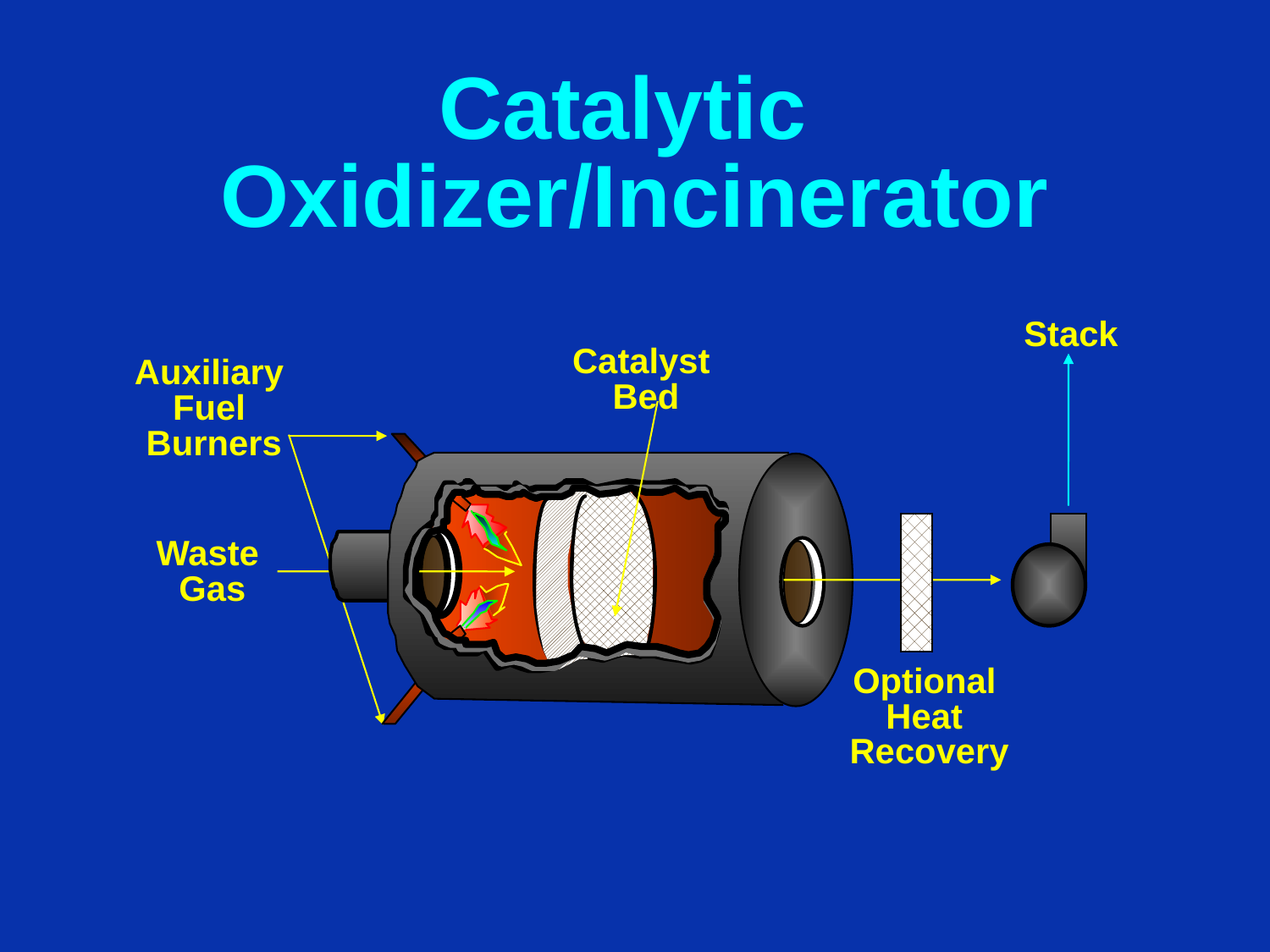

Catalytic
Oxidizer/Incinerator
Stack
Catalyst
Bed
Auxiliary
Fuel
Burners

Waste
Gas
Optional
Heat
Recovery